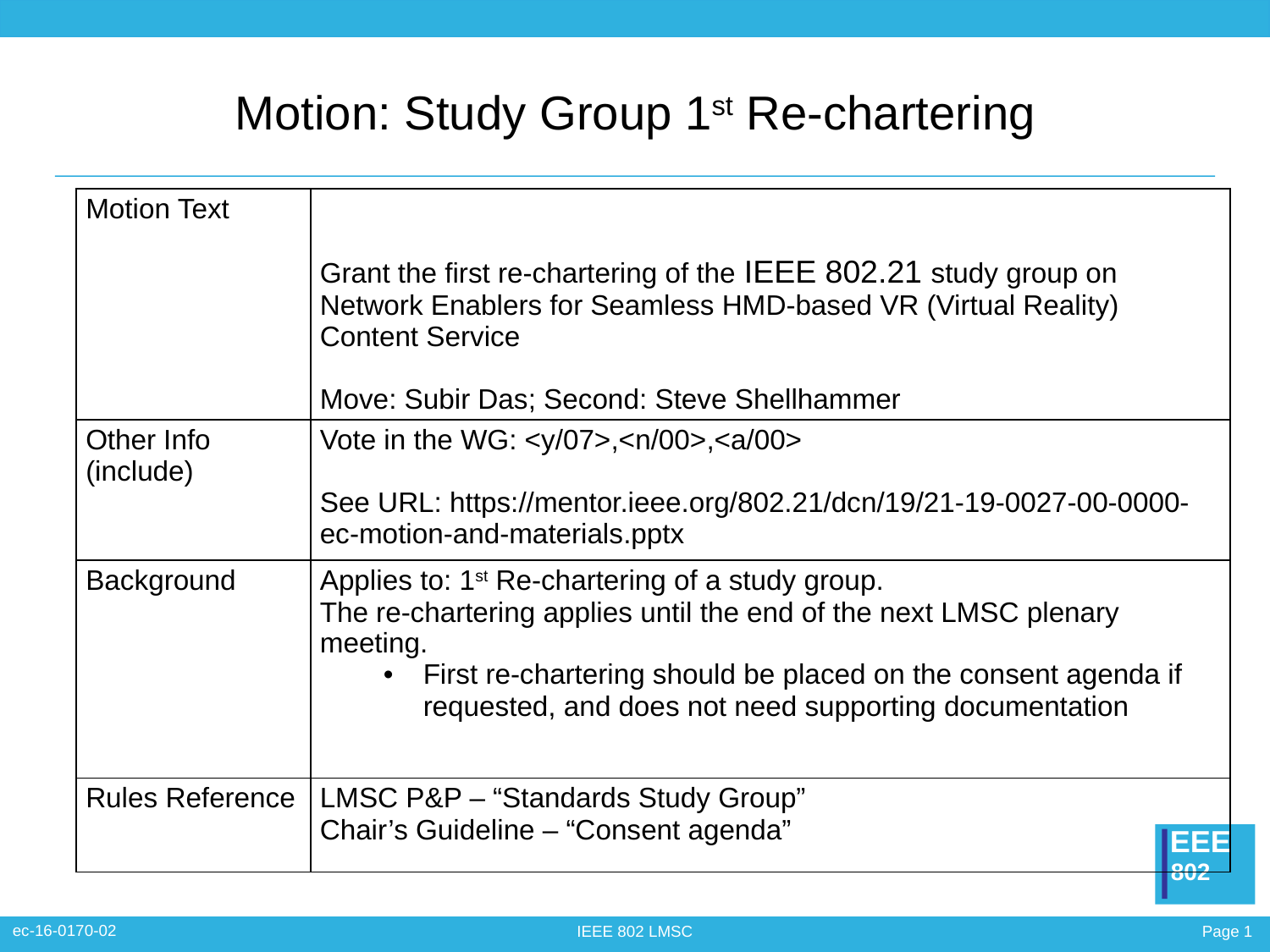

# Motion: Study Group 1st Re-chartering
| Motion Text |  |
| --- | --- |
|  | Grant the first re-chartering of the IEEE 802.21 study group on Network Enablers for Seamless HMD-based VR (Virtual Reality) Content Service Move: Subir Das; Second: Steve Shellhammer |
| Other Info (include) | Vote in the WG: <y/07>,<n/00>,<a/00> See URL: https://mentor.ieee.org/802.21/dcn/19/21-19-0027-00-0000-ec-motion-and-materials.pptx |
| Background | Applies to: 1st Re-chartering of a study group. The re-chartering applies until the end of the next LMSC plenary meeting. First re-chartering should be placed on the consent agenda if requested, and does not need supporting documentation |
| Rules Reference | LMSC P&P – “Standards Study Group” Chair’s Guideline – “Consent agenda” |